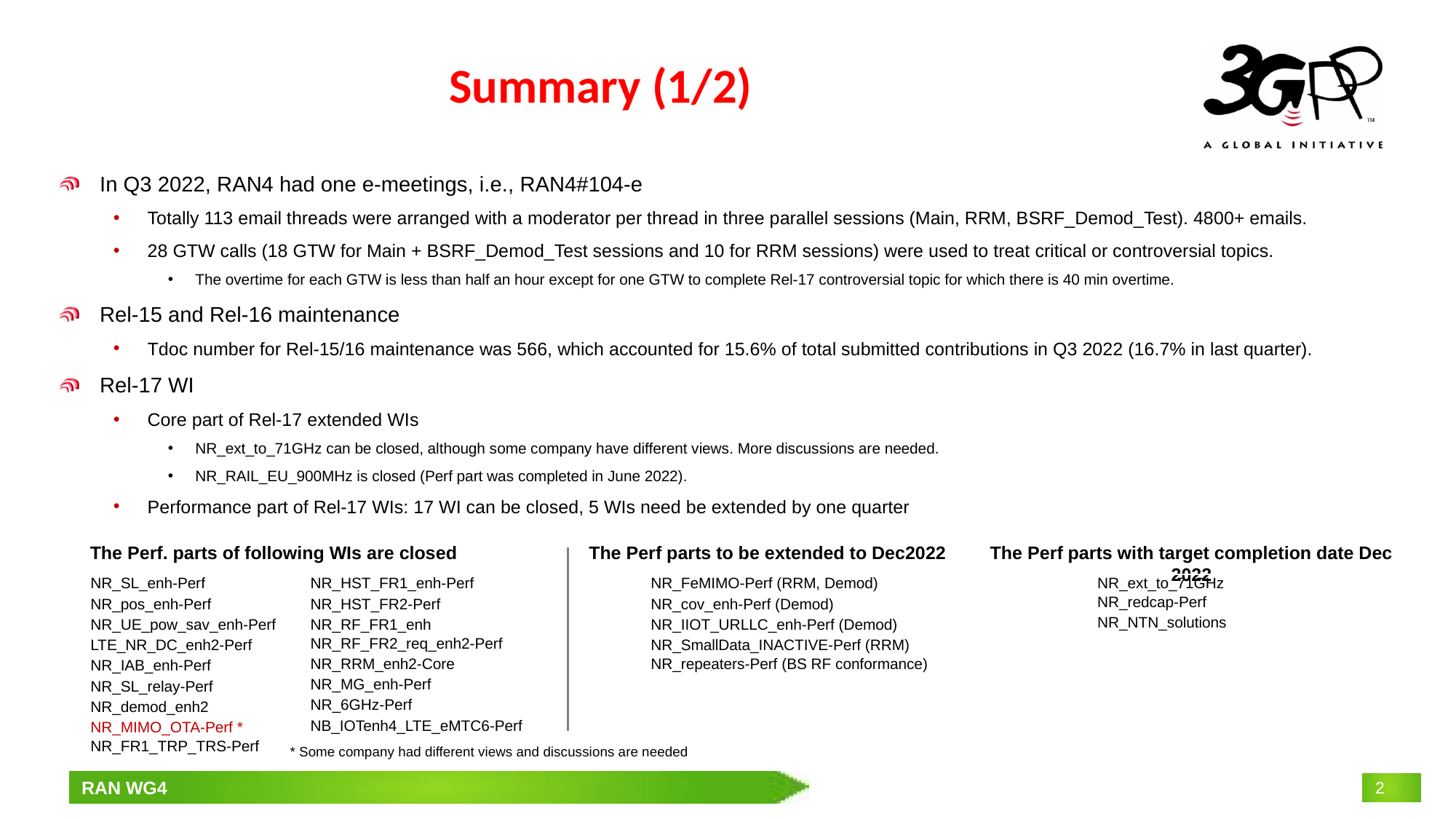

# Summary (1/2)
In Q3 2022, RAN4 had one e-meetings, i.e., RAN4#104-e
Totally 113 email threads were arranged with a moderator per thread in three parallel sessions (Main, RRM, BSRF_Demod_Test). 4800+ emails.
28 GTW calls (18 GTW for Main + BSRF_Demod_Test sessions and 10 for RRM sessions) were used to treat critical or controversial topics.
The overtime for each GTW is less than half an hour except for one GTW to complete Rel-17 controversial topic for which there is 40 min overtime.
Rel-15 and Rel-16 maintenance
Tdoc number for Rel-15/16 maintenance was 566, which accounted for 15.6% of total submitted contributions in Q3 2022 (16.7% in last quarter).
Rel-17 WI
Core part of Rel-17 extended WIs
NR_ext_to_71GHz can be closed, although some company have different views. More discussions are needed.
NR_RAIL_EU_900MHz is closed (Perf part was completed in June 2022).
Performance part of Rel-17 WIs: 17 WI can be closed, 5 WIs need be extended by one quarter

The Perf parts to be extended to Dec2022
The Perf parts with target completion date Dec 2022
The Perf. parts of following WIs are closed
| NR\_SL\_enh-Perf |
| --- |
| NR\_pos\_enh-Perf |
| NR\_UE\_pow\_sav\_enh-Perf |
| LTE\_NR\_DC\_enh2-Perf |
| NR\_IAB\_enh-Perf |
| NR\_SL\_relay-Perf |
| NR\_demod\_enh2 |
| NR\_MIMO\_OTA-Perf \* |
| NR\_FR1\_TRP\_TRS-Perf |
| NR\_HST\_FR1\_enh-Perf |
| --- |
| NR\_HST\_FR2-Perf |
| NR\_RF\_FR1\_enh |
| NR\_RF\_FR2\_req\_enh2-Perf |
| NR\_RRM\_enh2-Core |
| NR\_MG\_enh-Perf |
| NR\_6GHz-Perf |
| NB\_IOTenh4\_LTE\_eMTC6-Perf |
| NR\_FeMIMO-Perf (RRM, Demod) |
| --- |
| NR\_cov\_enh-Perf (Demod) |
| NR\_IIOT\_URLLC\_enh-Perf (Demod) |
| NR\_SmallData\_INACTIVE-Perf (RRM) |
| NR\_repeaters-Perf (BS RF conformance) |
| NR\_ext\_to\_71GHz |
| --- |
| NR\_redcap-Perf |
| NR\_NTN\_solutions |
* Some company had different views and discussions are needed